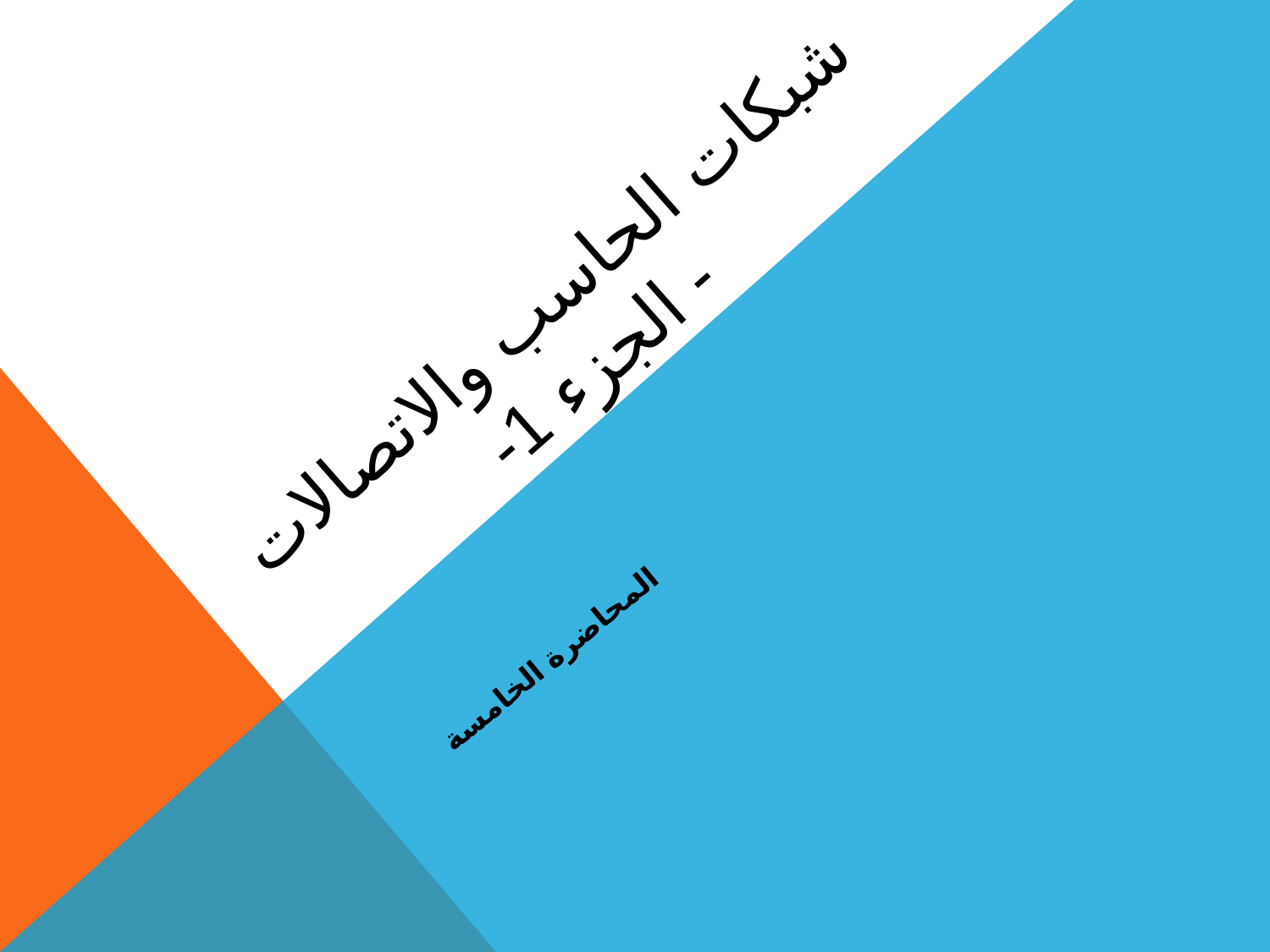

# شبكات الحاسب والاتصالات - الجزء 1-
المحاضرة الخامسة